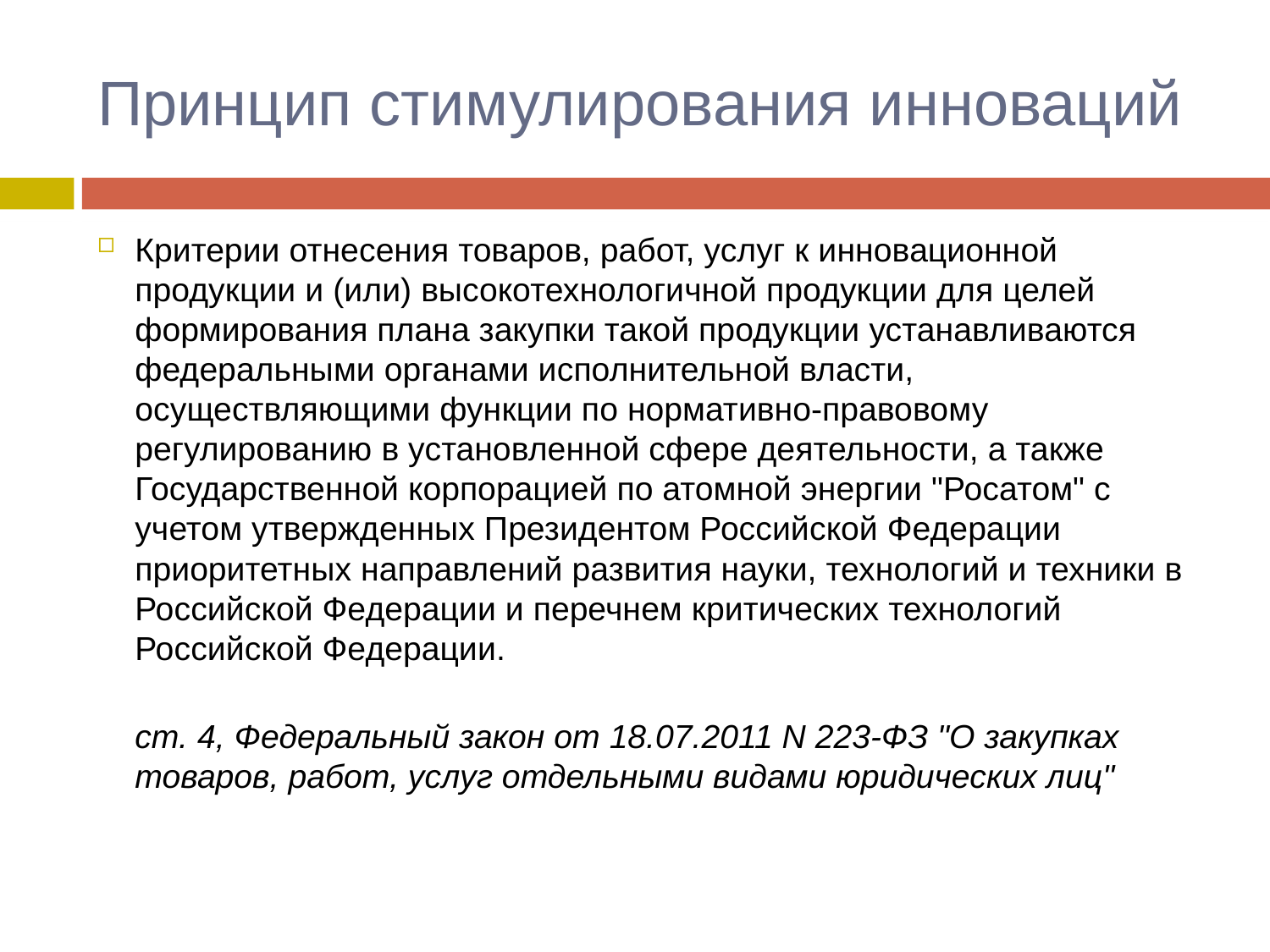

# Принцип стимулирования инноваций
Критерии отнесения товаров, работ, услуг к инновационной продукции и (или) высокотехнологичной продукции для целей формирования плана закупки такой продукции устанавливаются федеральными органами исполнительной власти, осуществляющими функции по нормативно-правовому регулированию в установленной сфере деятельности, а также Государственной корпорацией по атомной энергии "Росатом" с учетом утвержденных Президентом Российской Федерации приоритетных направлений развития науки, технологий и техники в Российской Федерации и перечнем критических технологий Российской Федерации.
ст. 4, Федеральный закон от 18.07.2011 N 223-ФЗ "О закупках товаров, работ, услуг отдельными видами юридических лиц"